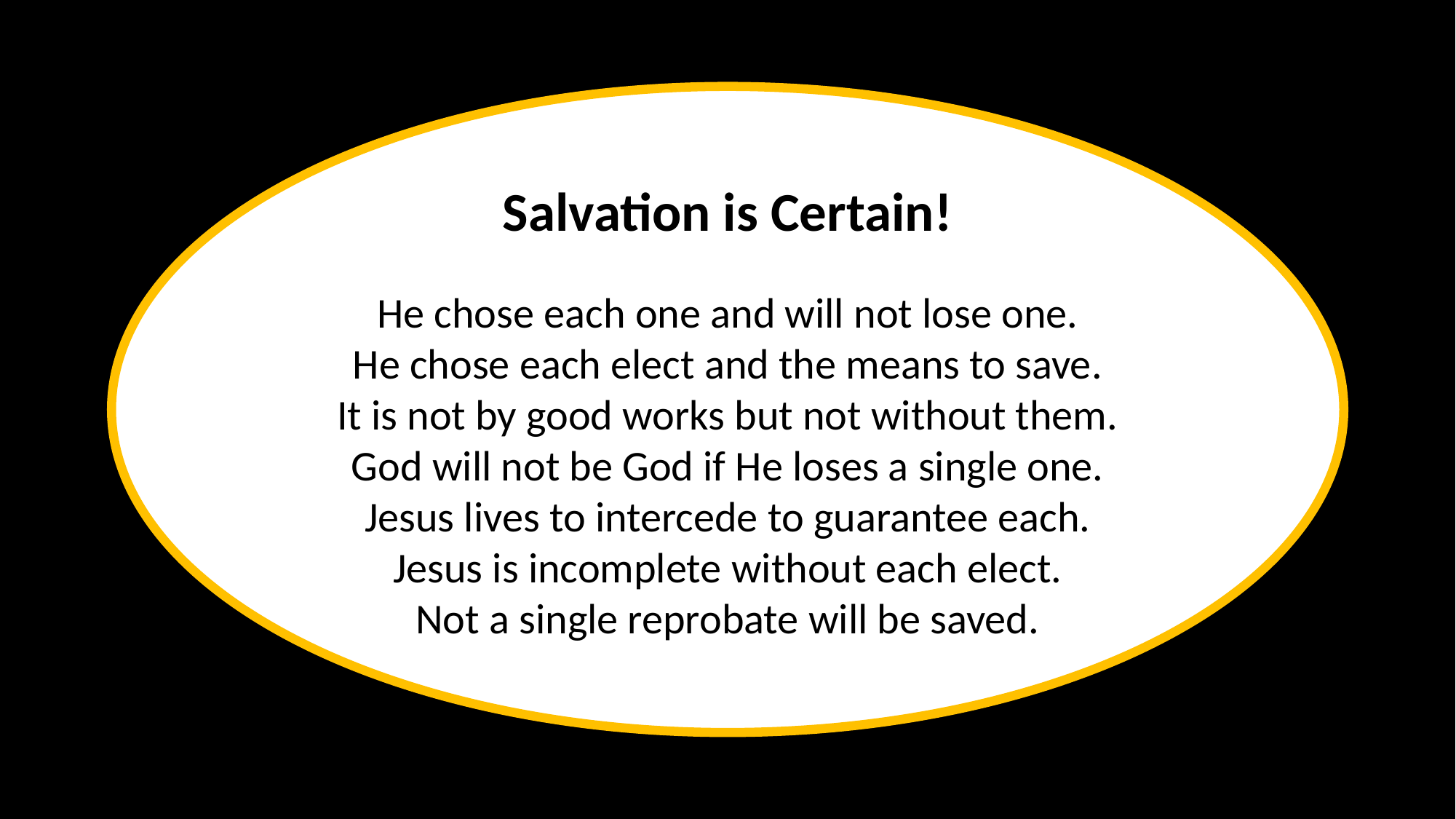

Salvation is Certain!

He chose each one and will not lose one.
He chose each elect and the means to save.
It is not by good works but not without them.
God will not be God if He loses a single one.
Jesus lives to intercede to guarantee each.
Jesus is incomplete without each elect.
Not a single reprobate will be saved.